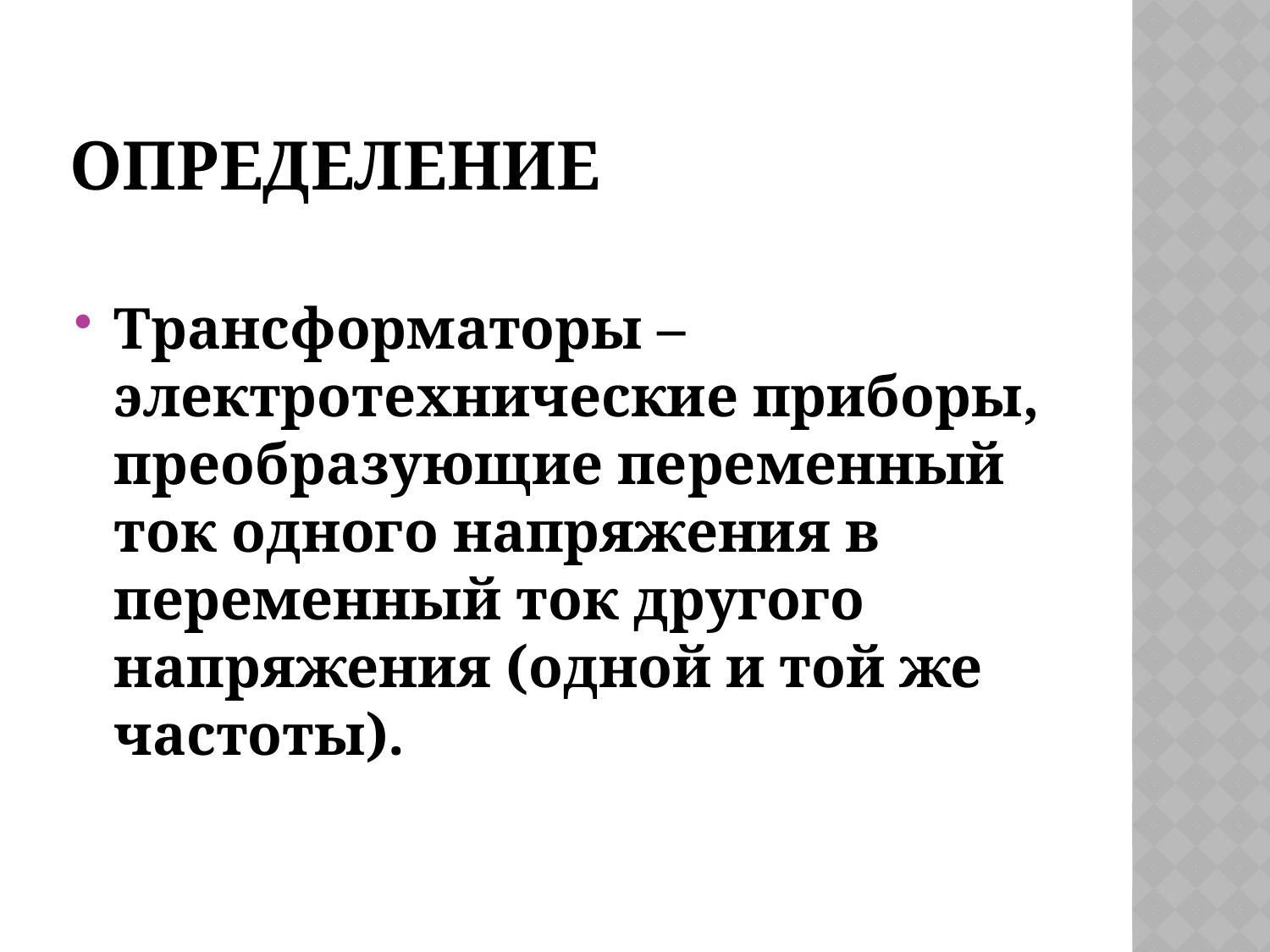

# Определение
Трансформаторы – электротехнические приборы, преобразующие переменный ток одного напряжения в переменный ток другого напряжения (одной и той же частоты).